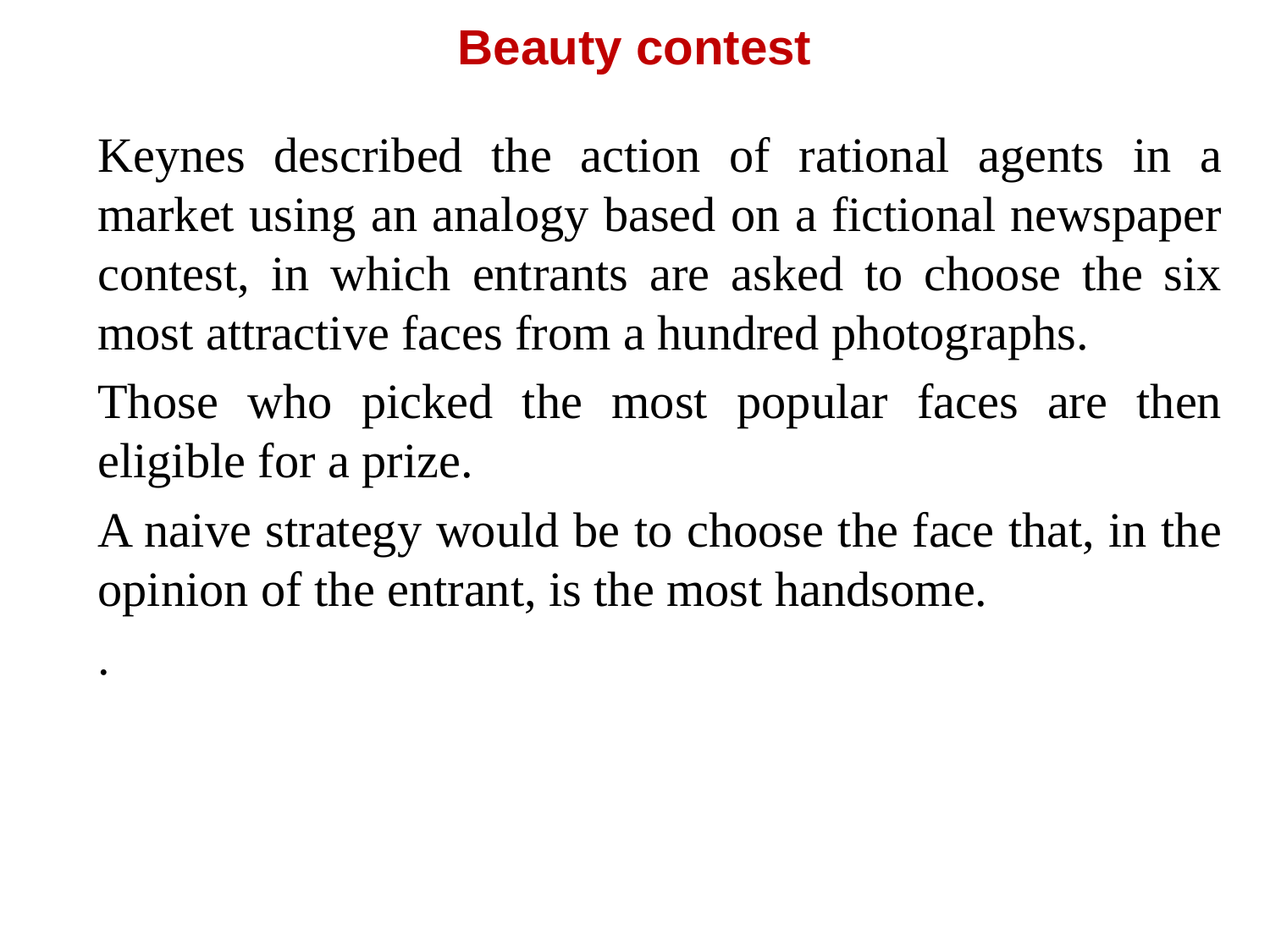

# Beauty contest
Keynes described the action of rational agents in a market using an analogy based on a fictional newspaper contest, in which entrants are asked to choose the six most attractive faces from a hundred photographs.
Those who picked the most popular faces are then eligible for a prize.
A naive strategy would be to choose the face that, in the opinion of the entrant, is the most handsome.
.